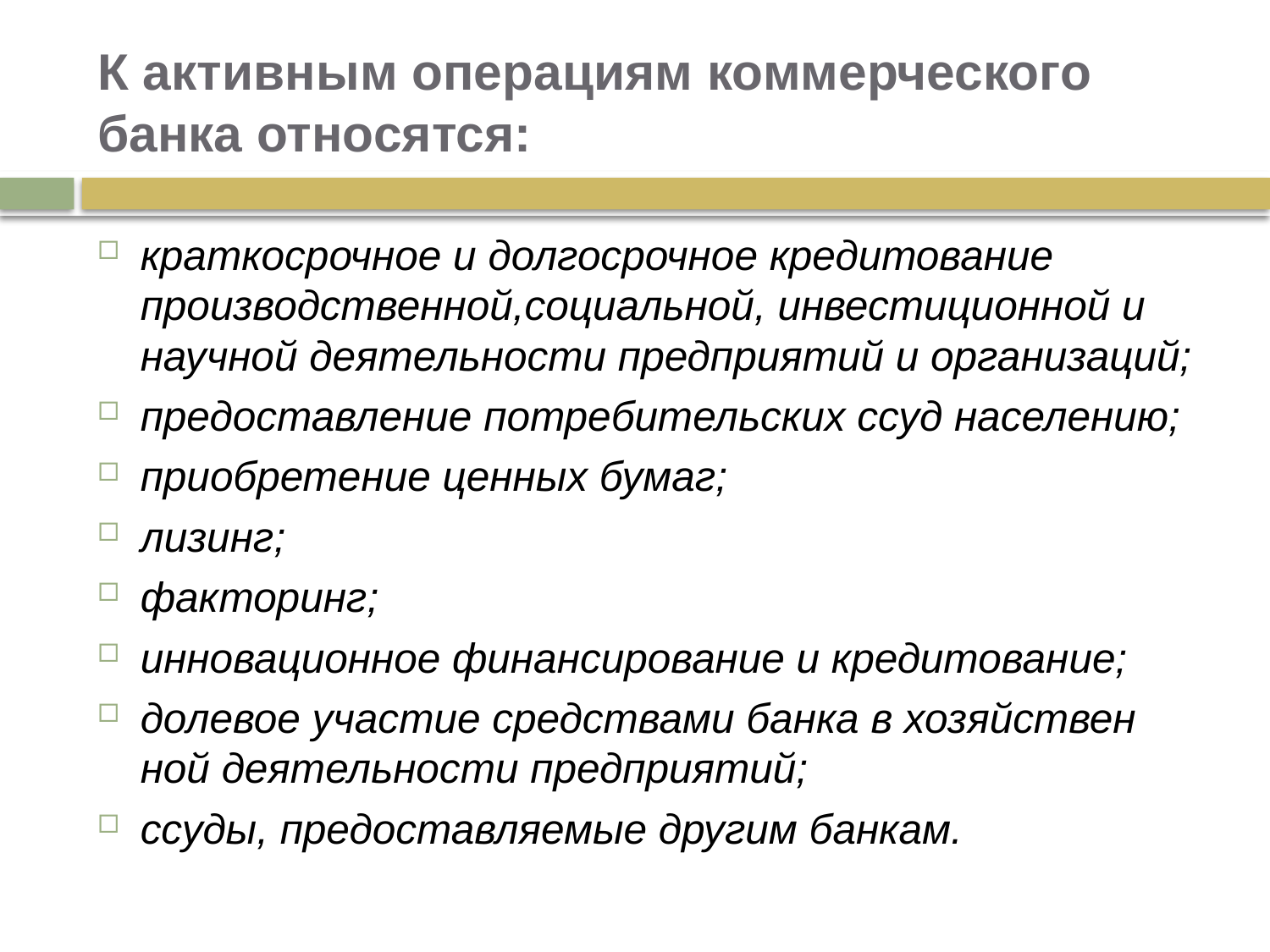

# К активным операциям коммерческого банка относятся:
краткосрочное и долгосрочное кредитование производственной,социальной, инвестиционной и научной деятельности предприятий и организаций;
предоставление потребительских ссуд населению;
приобретение ценных бумаг;
лизинг;
факторинг;
инновационное финансирование и кредитование;
долевое участие средствами банка в хозяйствен­ной деятельности предприятий;
ссуды, предоставляемые другим банкам.